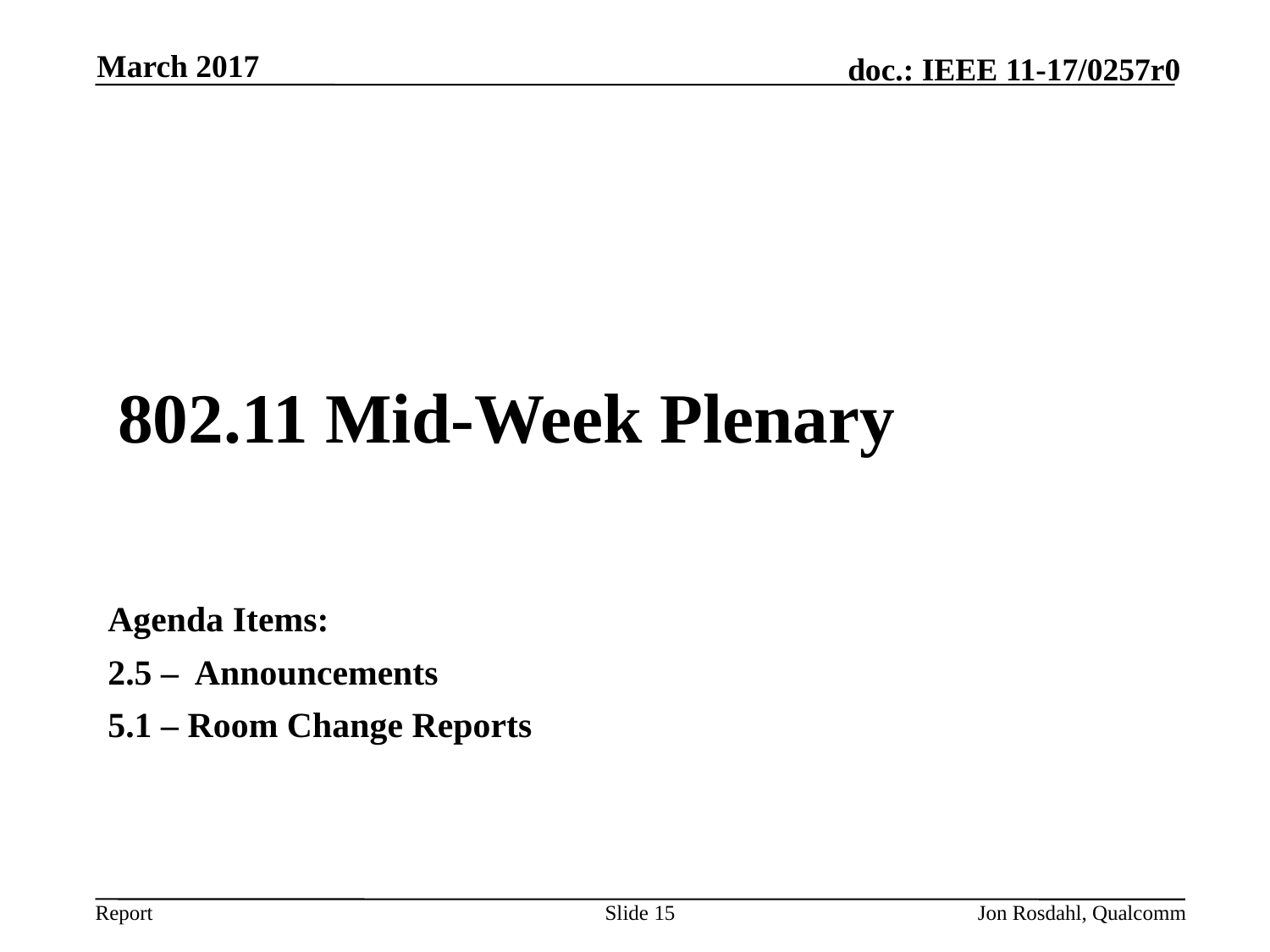

March 2017
# 802.11 Mid-Week Plenary
Agenda Items:
2.5 –  Announcements
5.1 – Room Change Reports

Slide 15
Jon Rosdahl, Qualcomm